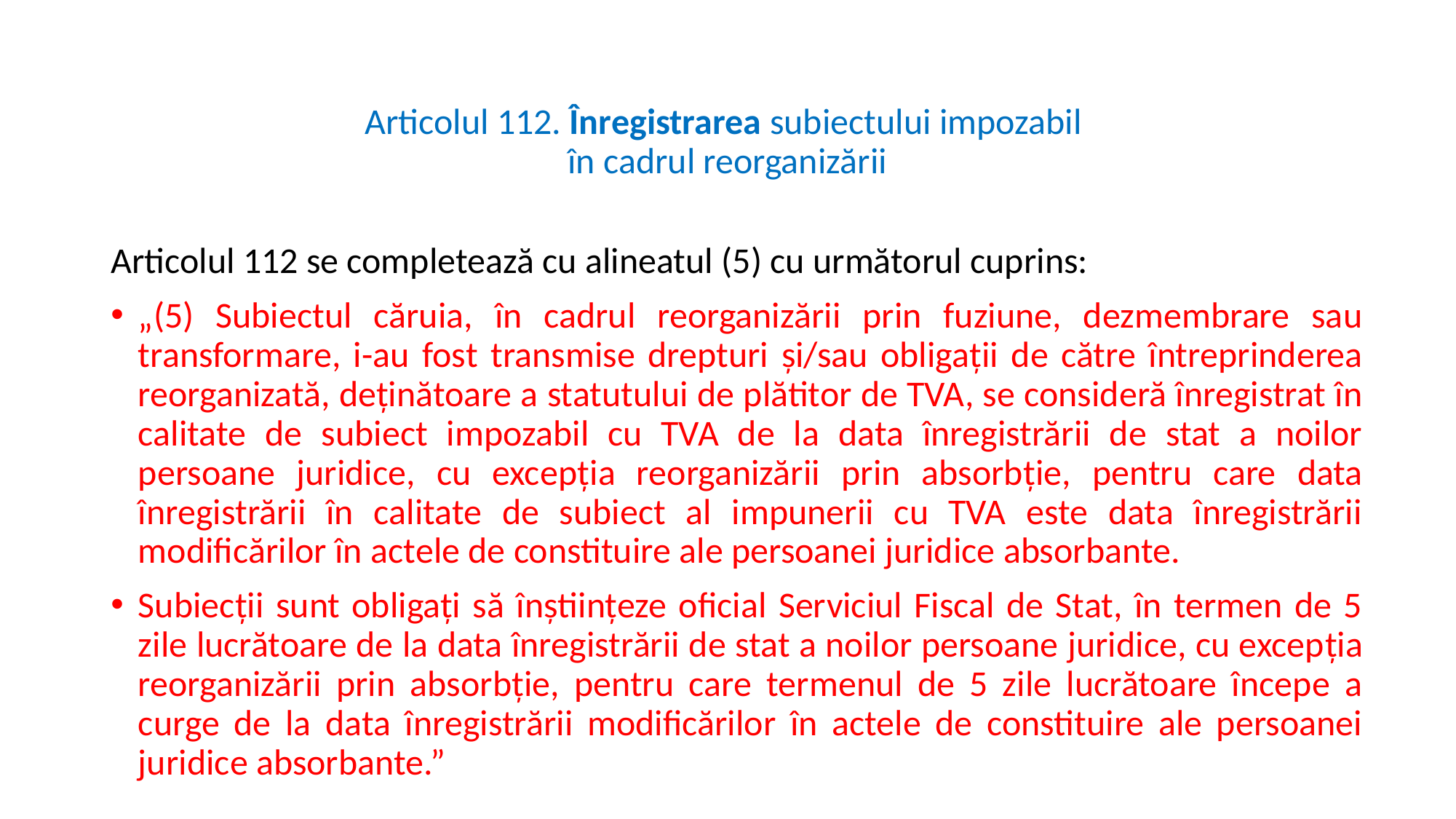

# Articolul 112. Înregistrarea subiectului impozabil în cadrul reorganizării

Articolul 112 se completează cu alineatul (5) cu următorul cuprins:
„(5) Subiectul căruia, în cadrul reorganizării prin fuziune, dezmembrare sau transformare, i-au fost transmise drepturi şi/sau obligaţii de către întreprinderea reorganizată, deţinătoare a statutului de plătitor de TVA, se consideră înregistrat în calitate de subiect impozabil cu TVA de la data înregistrării de stat a noilor persoane juridice, cu excepţia reorganizării prin absorbţie, pentru care data înregistrării în calitate de subiect al impunerii cu TVA este data înregistrării modificărilor în actele de constituire ale persoanei juridice absorbante.
Subiecții sunt obligați să înștiințeze oficial Serviciul Fiscal de Stat, în termen de 5 zile lucrătoare de la data înregistrării de stat a noilor persoane juridice, cu excepţia reorganizării prin absorbţie, pentru care termenul de 5 zile lucrătoare începe a curge de la data înregistrării modificărilor în actele de constituire ale persoanei juridice absorbante.”